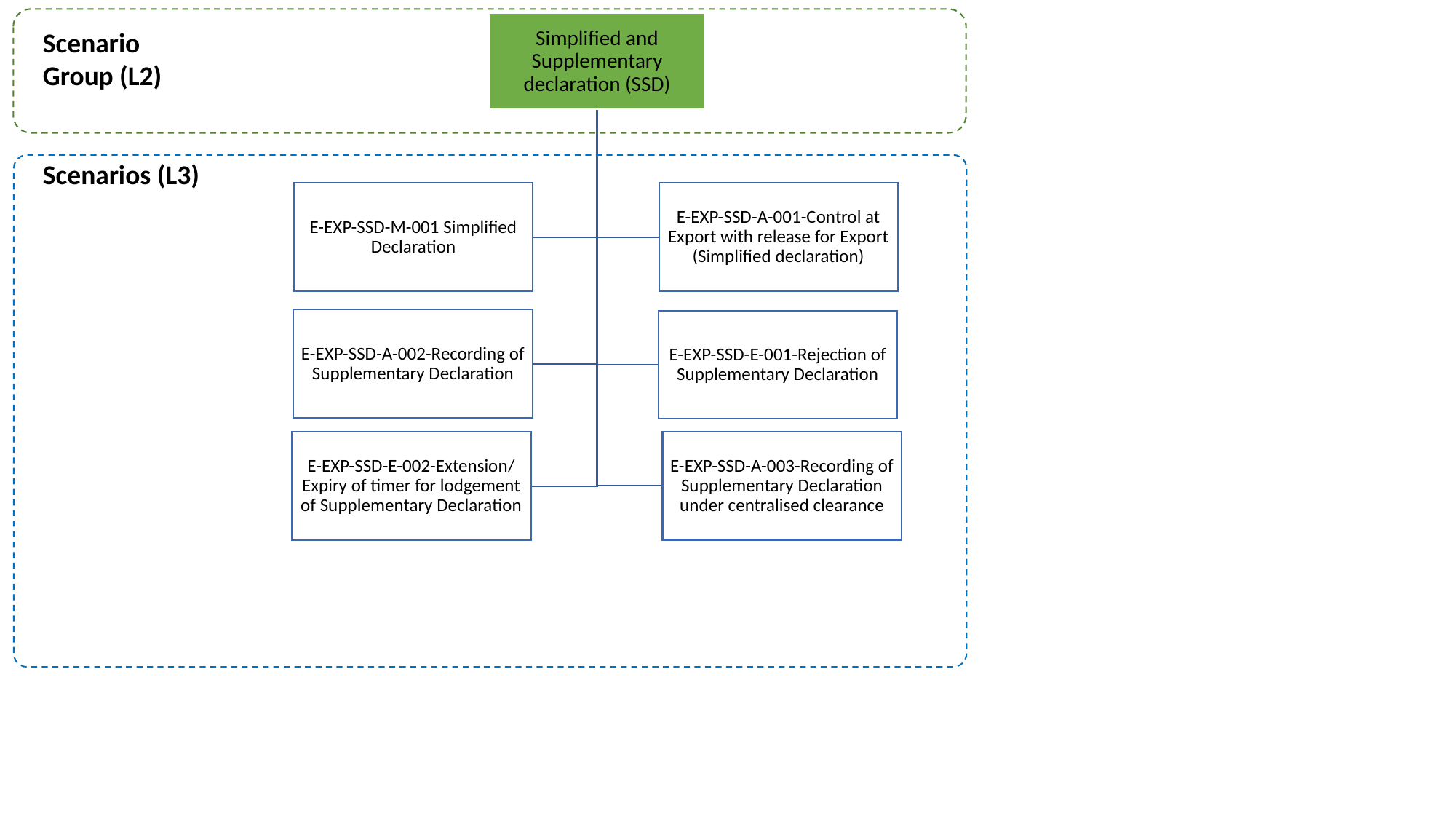

Simplified and Supplementary declaration (SSD)
E-EXP-SSD-M-001 Simplified Declaration
E-EXP-SSD-A-001-Control at Export with release for Export (Simplified declaration)
E-EXP-SSD-A-002-Recording of Supplementary Declaration
E-EXP-SSD-E-001-Rejection of Supplementary Declaration
E-EXP-SSD-E-002-Extension/Expiry of timer for lodgement of Supplementary Declaration
E-EXP-SSD-A-003-Recording of Supplementary Declaration under centralised clearance

Scenario Group (L2)
Scenarios (L3)